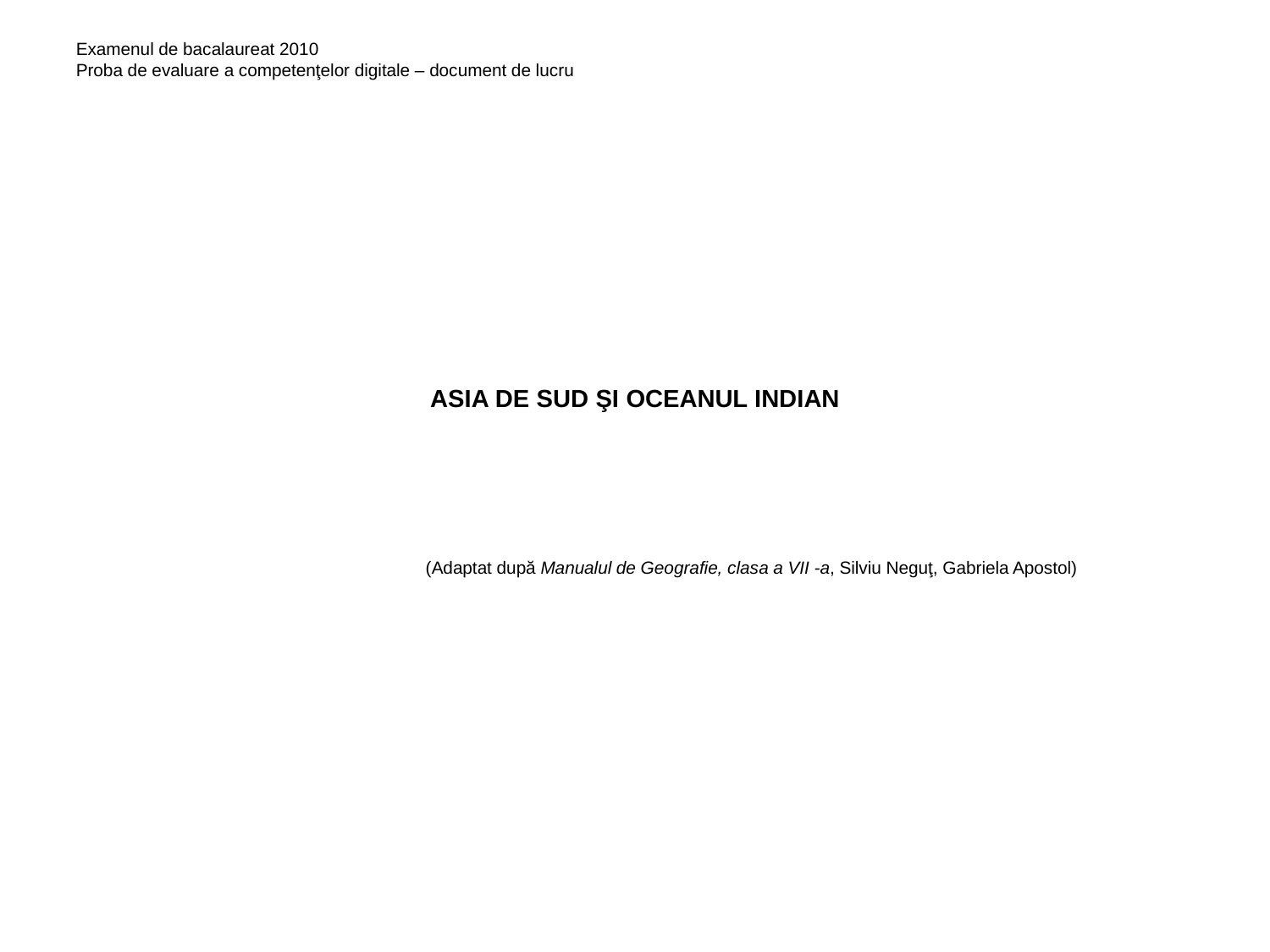

Examenul de bacalaureat 2010
Proba de evaluare a competenţelor digitale – document de lucru
# ASIA DE SUD ŞI OCEANUL INDIAN
(Adaptat după Manualul de Geografie, clasa a VII -a, Silviu Neguţ, Gabriela Apostol)